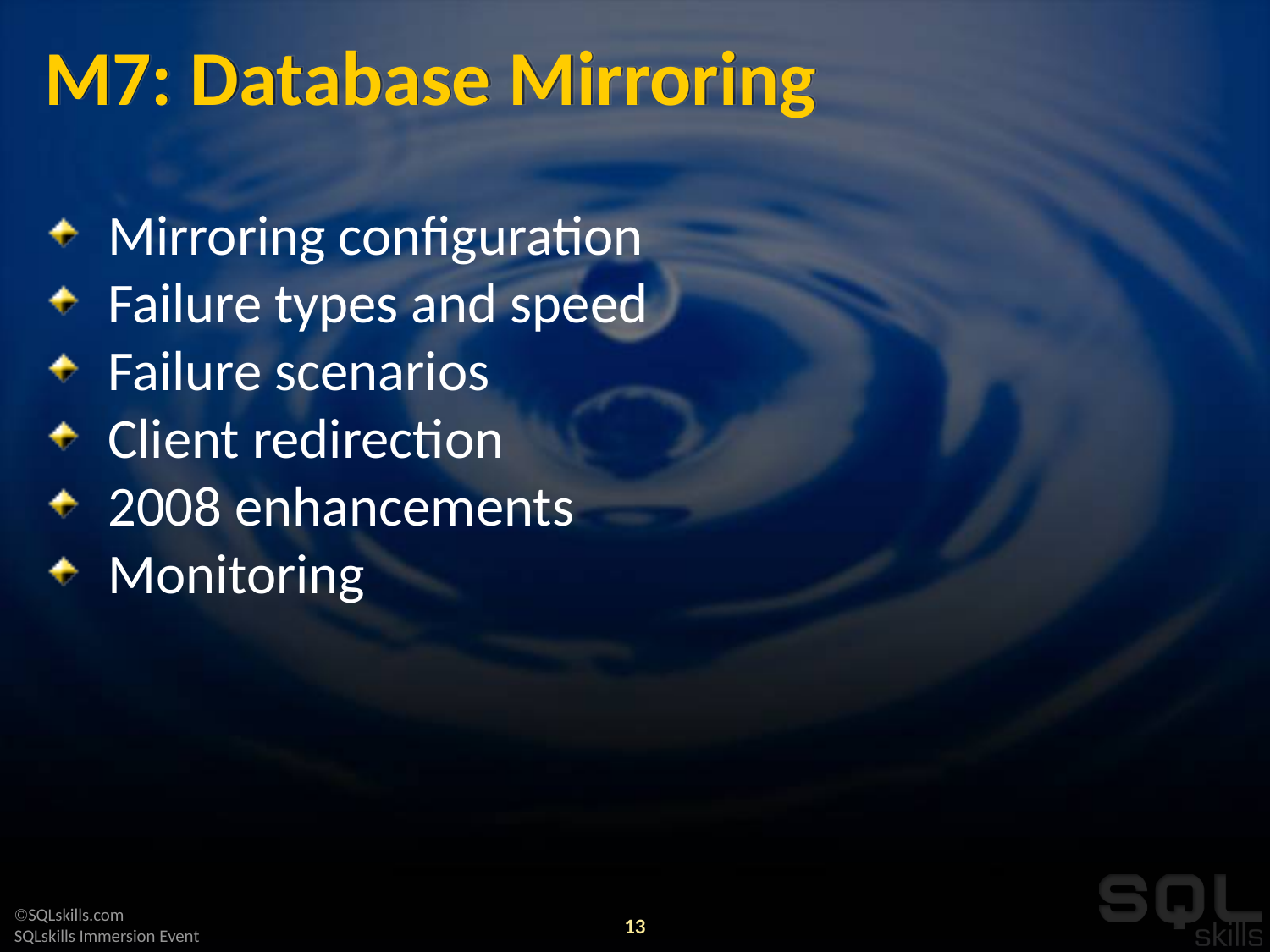

# M7: Database Mirroring
Mirroring configuration
Failure types and speed
Failure scenarios
Client redirection
2008 enhancements
Monitoring

13